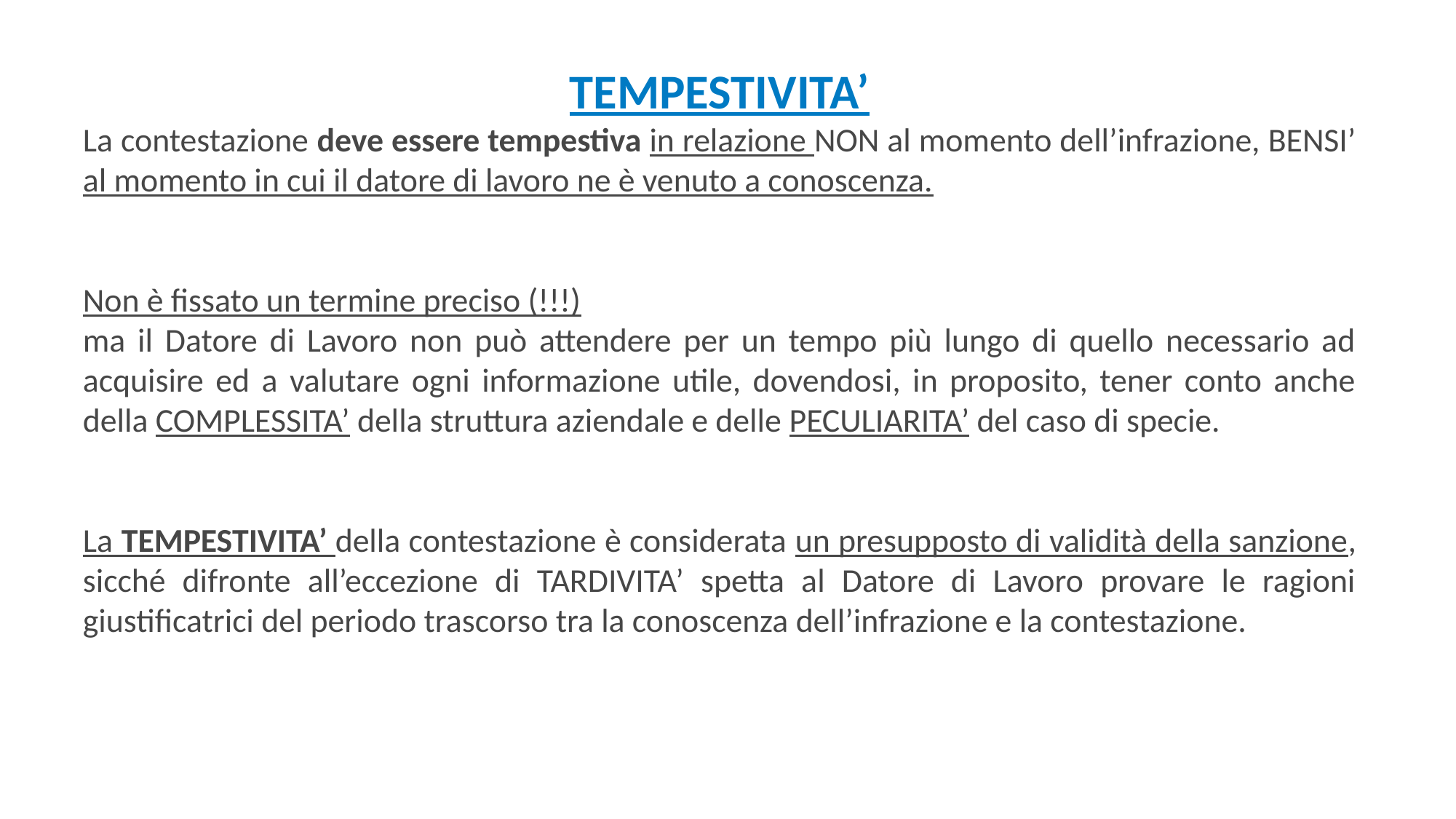

TEMPESTIVITA’
La contestazione deve essere tempestiva in relazione NON al momento dell’infrazione, BENSI’ al momento in cui il datore di lavoro ne è venuto a conoscenza.

Non è fissato un termine preciso (!!!)
ma il Datore di Lavoro non può attendere per un tempo più lungo di quello necessario ad acquisire ed a valutare ogni informazione utile, dovendosi, in proposito, tener conto anche della COMPLESSITA’ della struttura aziendale e delle PECULIARITA’ del caso di specie.

La TEMPESTIVITA’ della contestazione è considerata un presupposto di validità della sanzione, sicché difronte all’eccezione di TARDIVITA’ spetta al Datore di Lavoro provare le ragioni giustificatrici del periodo trascorso tra la conoscenza dell’infrazione e la contestazione.